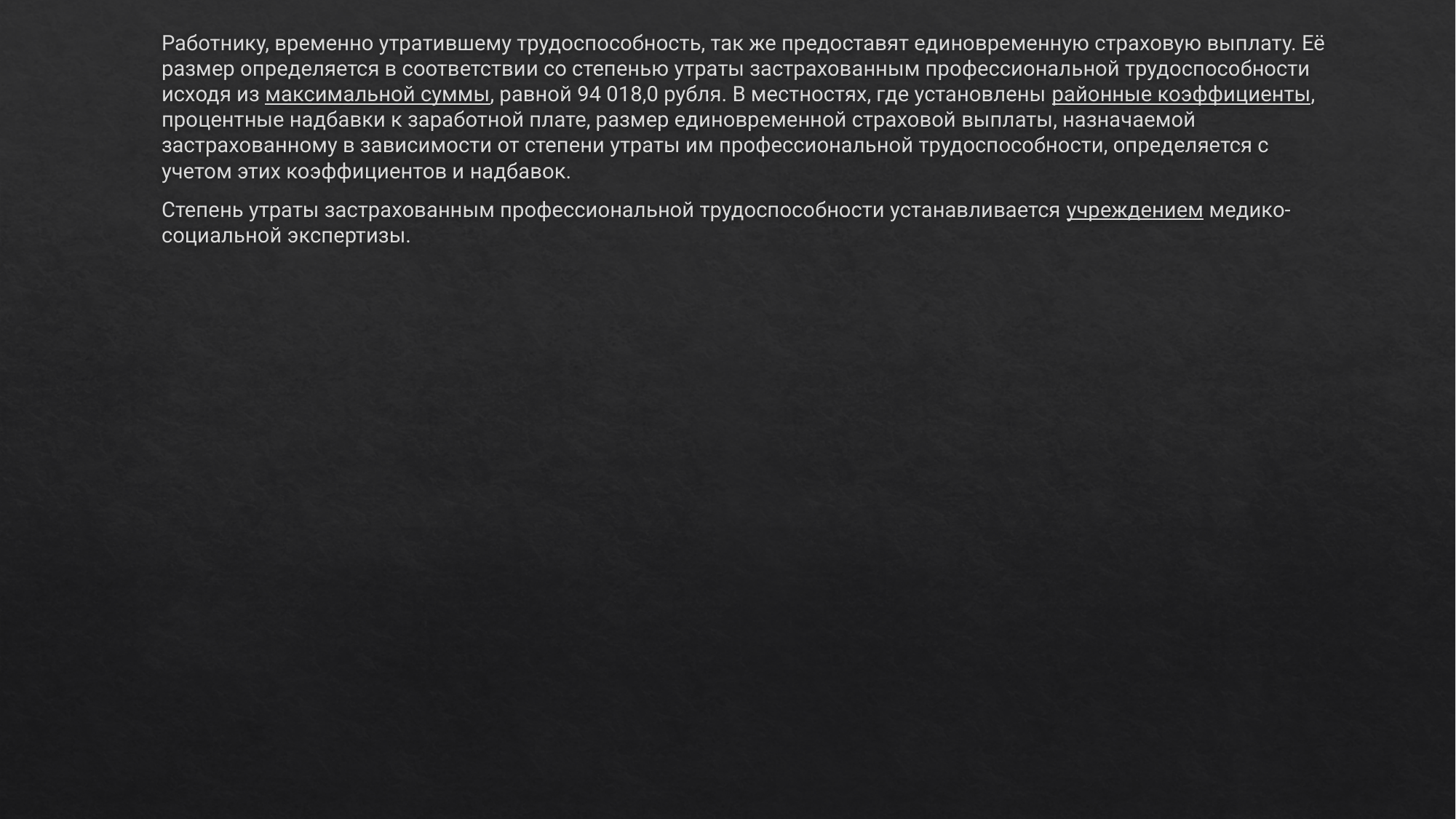

Работнику, временно утратившему трудоспособность, так же предоставят единовременную страховую выплату. Её размер определяется в соответствии со степенью утраты застрахованным профессиональной трудоспособности исходя из максимальной суммы, равной 94 018,0 рубля. В местностях, где установлены районные коэффициенты, процентные надбавки к заработной плате, размер единовременной страховой выплаты, назначаемой застрахованному в зависимости от степени утраты им профессиональной трудоспособности, определяется с учетом этих коэффициентов и надбавок.
Степень утраты застрахованным профессиональной трудоспособности устанавливается учреждением медико-социальной экспертизы.